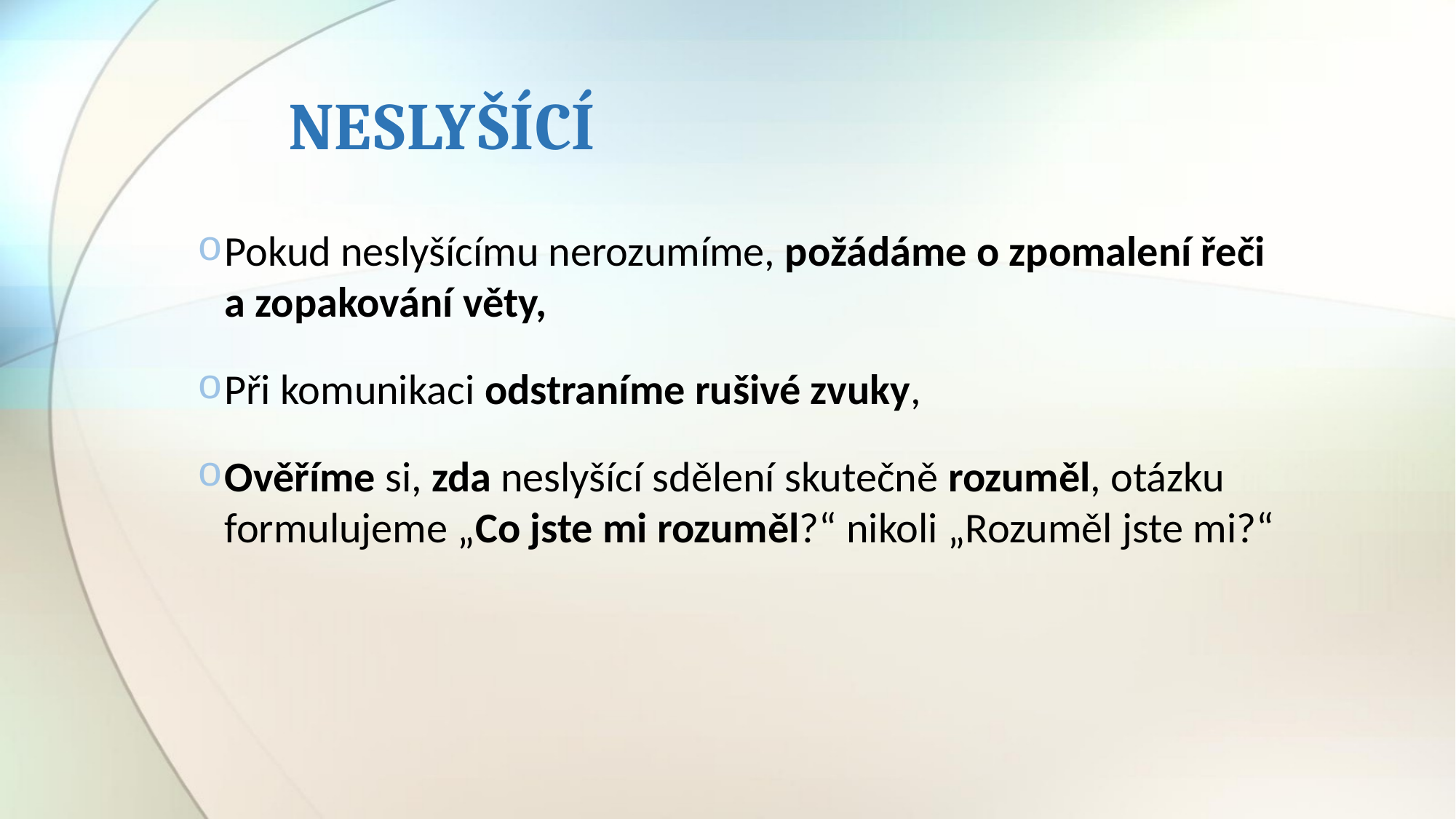

# NESLYŠÍCÍ
Pokud neslyšícímu nerozumíme, požádáme o zpomalení řeči
a zopakování věty,
Při komunikaci odstraníme rušivé zvuky,
Ověříme si, zda neslyšící sdělení skutečně rozuměl, otázku formulujeme „Co jste mi rozuměl?“ nikoli „Rozuměl jste mi?“